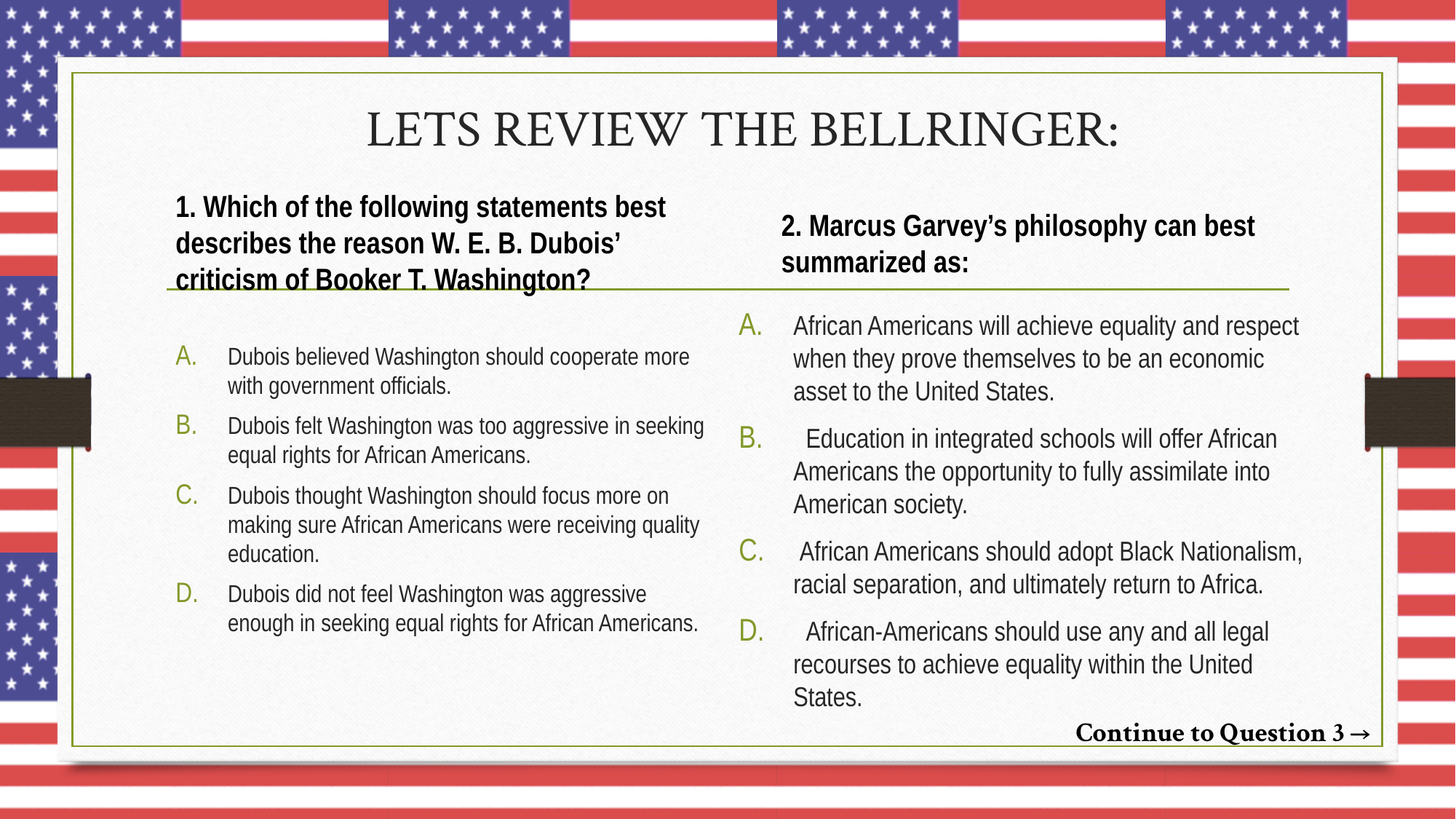

# LETS REVIEW THE BELLRINGER:
2. Marcus Garvey’s philosophy can best summarized as:
1. Which of the following statements best describes the reason W. E. B. Dubois’ criticism of Booker T. Washington?
African Americans will achieve equality and respect when they prove themselves to be an economic asset to the United States.
  Education in integrated schools will offer African Americans the opportunity to fully assimilate into American society.
 African Americans should adopt Black Nationalism, racial separation, and ultimately return to Africa.
  African-Americans should use any and all legal recourses to achieve equality within the United States.

Dubois believed Washington should cooperate more with government officials.
Dubois felt Washington was too aggressive in seeking equal rights for African Americans.
Dubois thought Washington should focus more on making sure African Americans were receiving quality education.
Dubois did not feel Washington was aggressive enough in seeking equal rights for African Americans.

Continue to Question 3 →